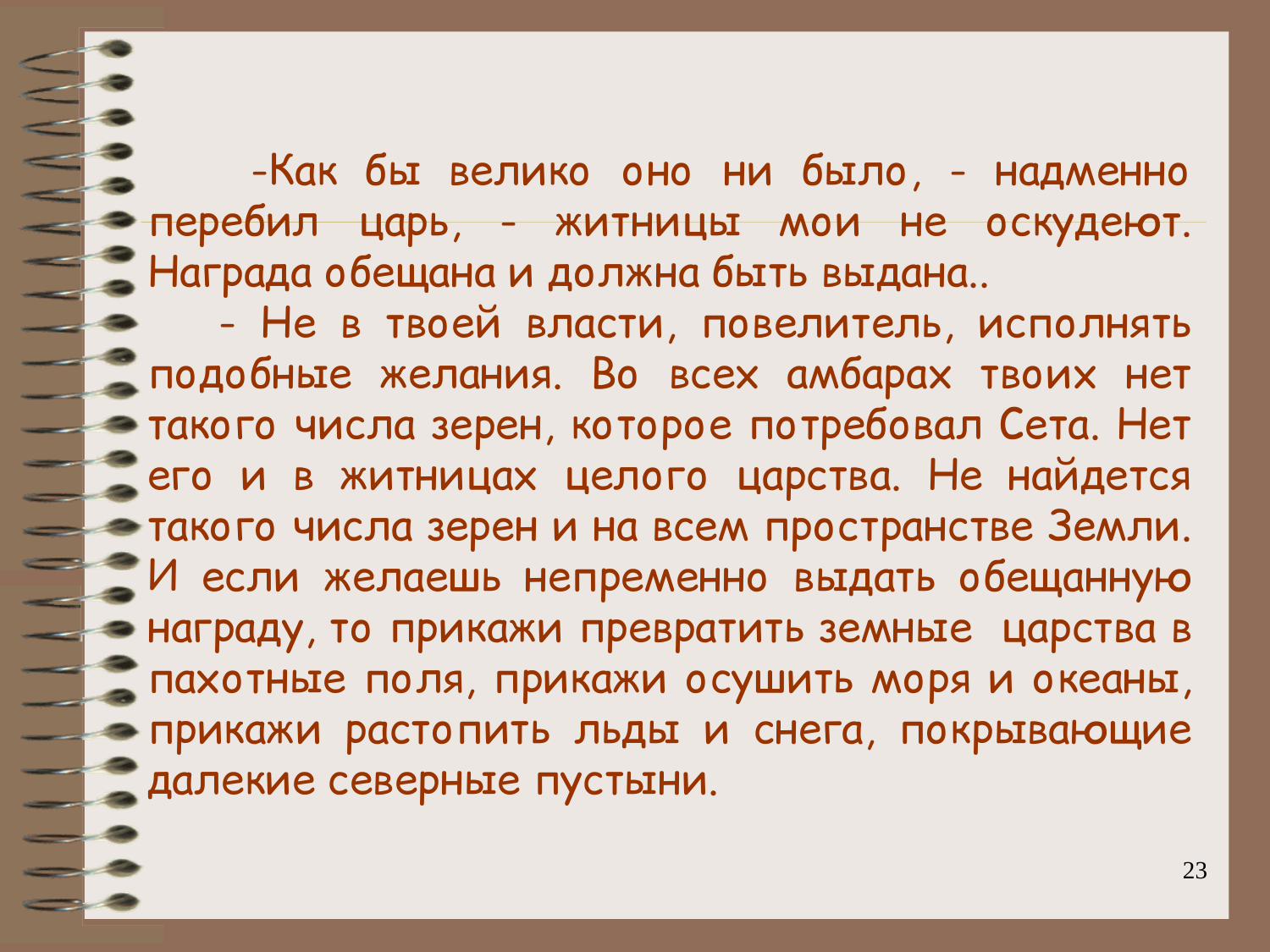

-Как бы велико оно ни было, - надменно перебил царь, - житницы мои не оскудеют. Награда обещана и должна быть выдана..
   - Не в твоей власти, повелитель, исполнять подобные желания. Во всех амбарах твоих нет такого числа зерен, которое потребовал Сета. Нет его и в житницах целого царства. Не найдется такого числа зерен и на всем пространстве Земли. И если желаешь непременно выдать обещанную награду, то прикажи превратить земные  царства в пахотные поля, прикажи осушить моря и океаны, прикажи растопить льды и снега, покрывающие далекие северные пустыни.
23